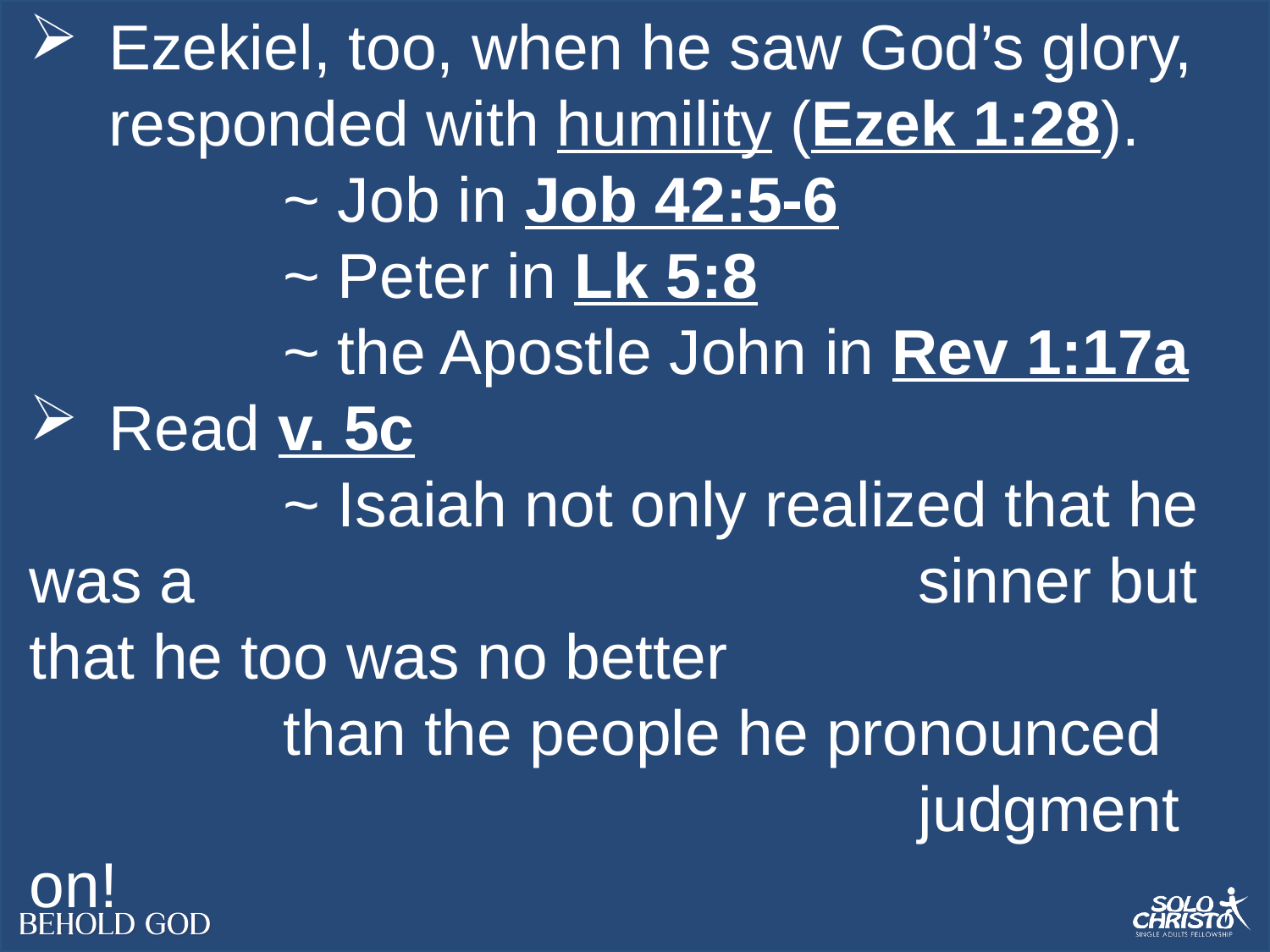

Ezekiel, too, when he saw God’s glory, responded with humility (Ezek 1:28).
		~ Job in Job 42:5-6
		~ Peter in Lk 5:8
		~ the Apostle John in Rev 1:17a
Read v. 5c
		~ Isaiah not only realized that he was a 						sinner but that he too was no better 						than the people he pronounced 							judgment on!